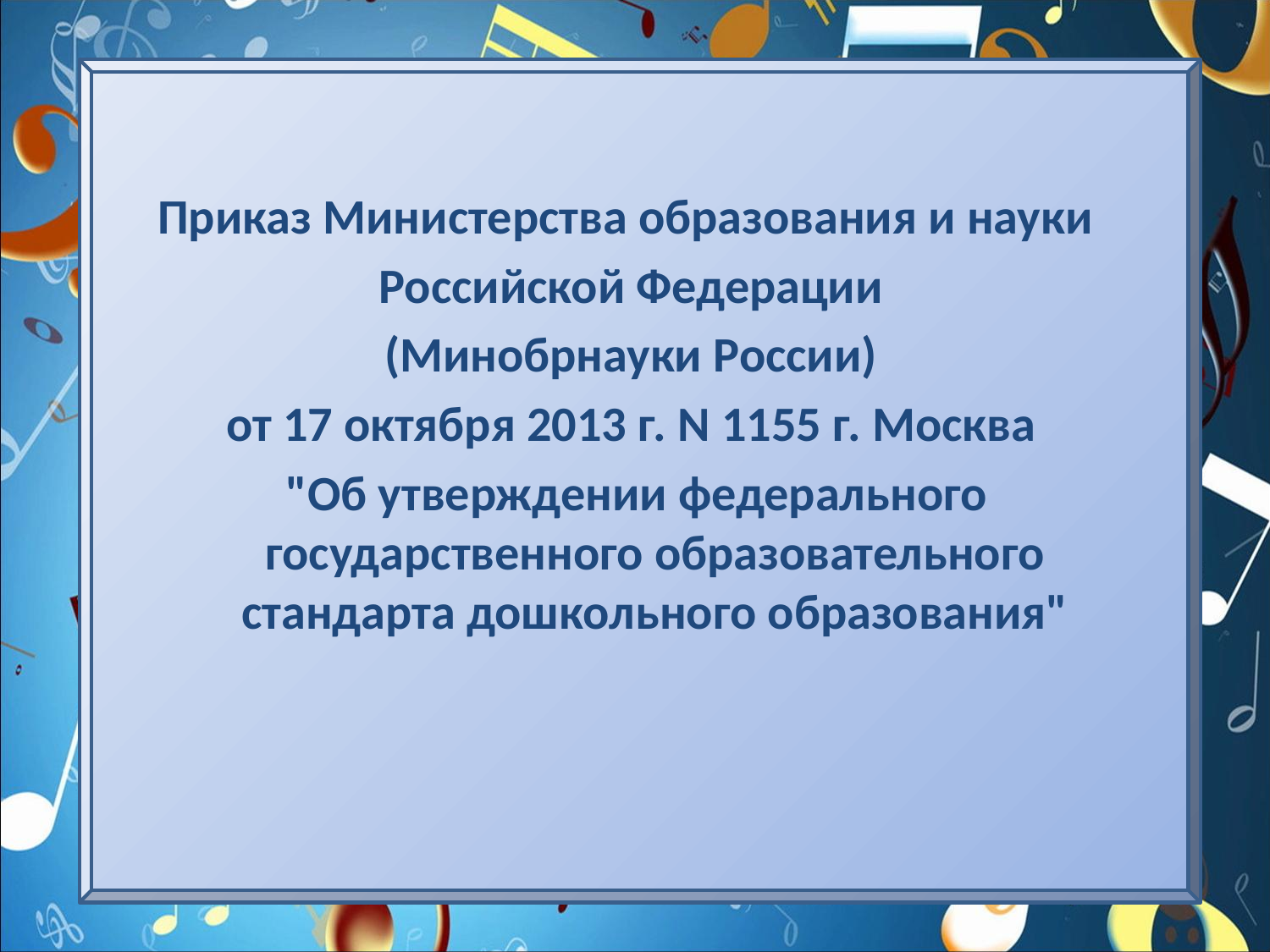

Приказ Министерства образования и науки
Российской Федерации
 (Минобрнауки России)
от 17 октября 2013 г. N 1155 г. Москва
 "Об утверждении федерального государственного образовательного стандарта дошкольного образования"